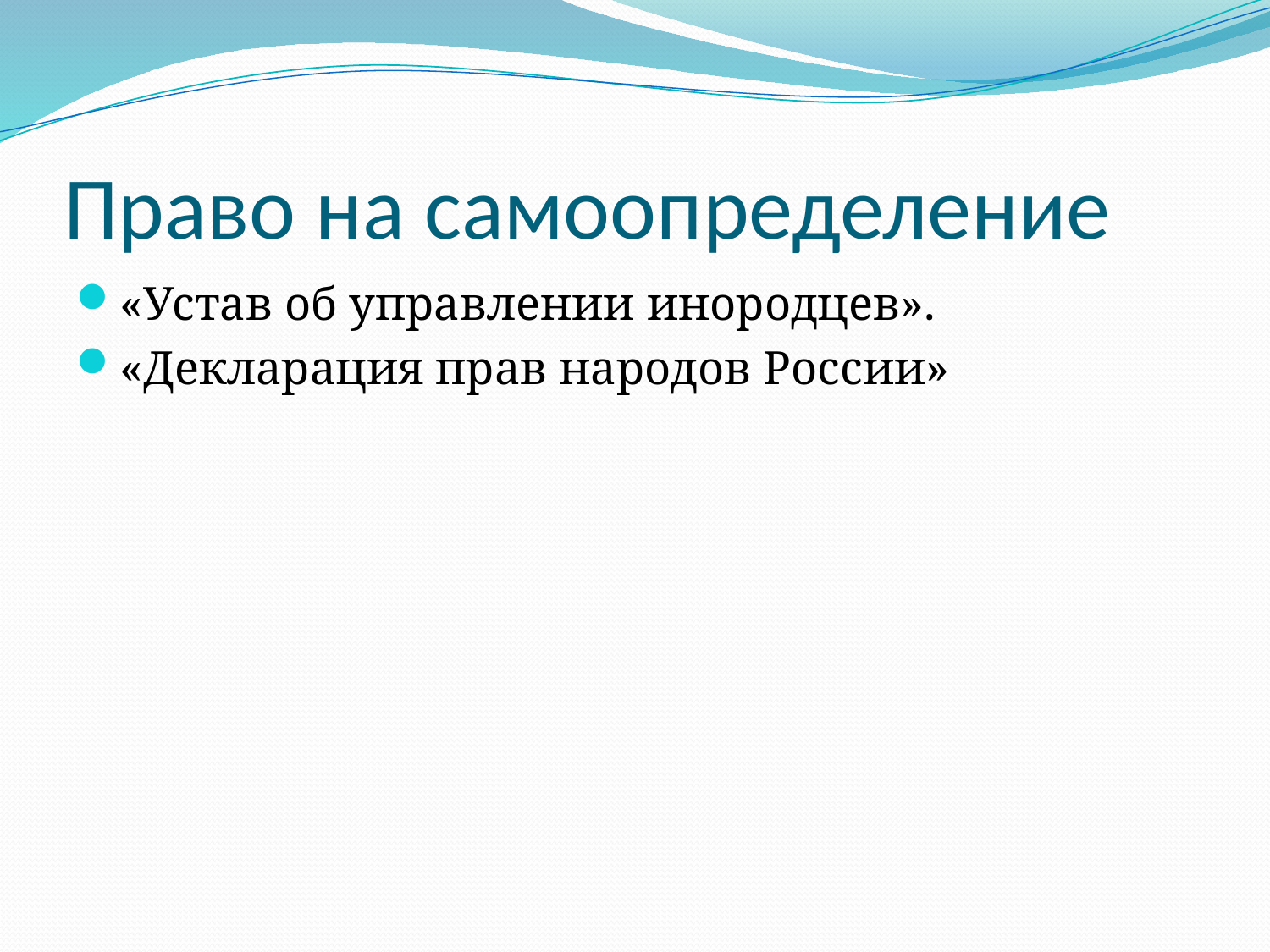

# Право на самоопределение
«Устав об управлении инородцев».
«Декларация прав народов России»